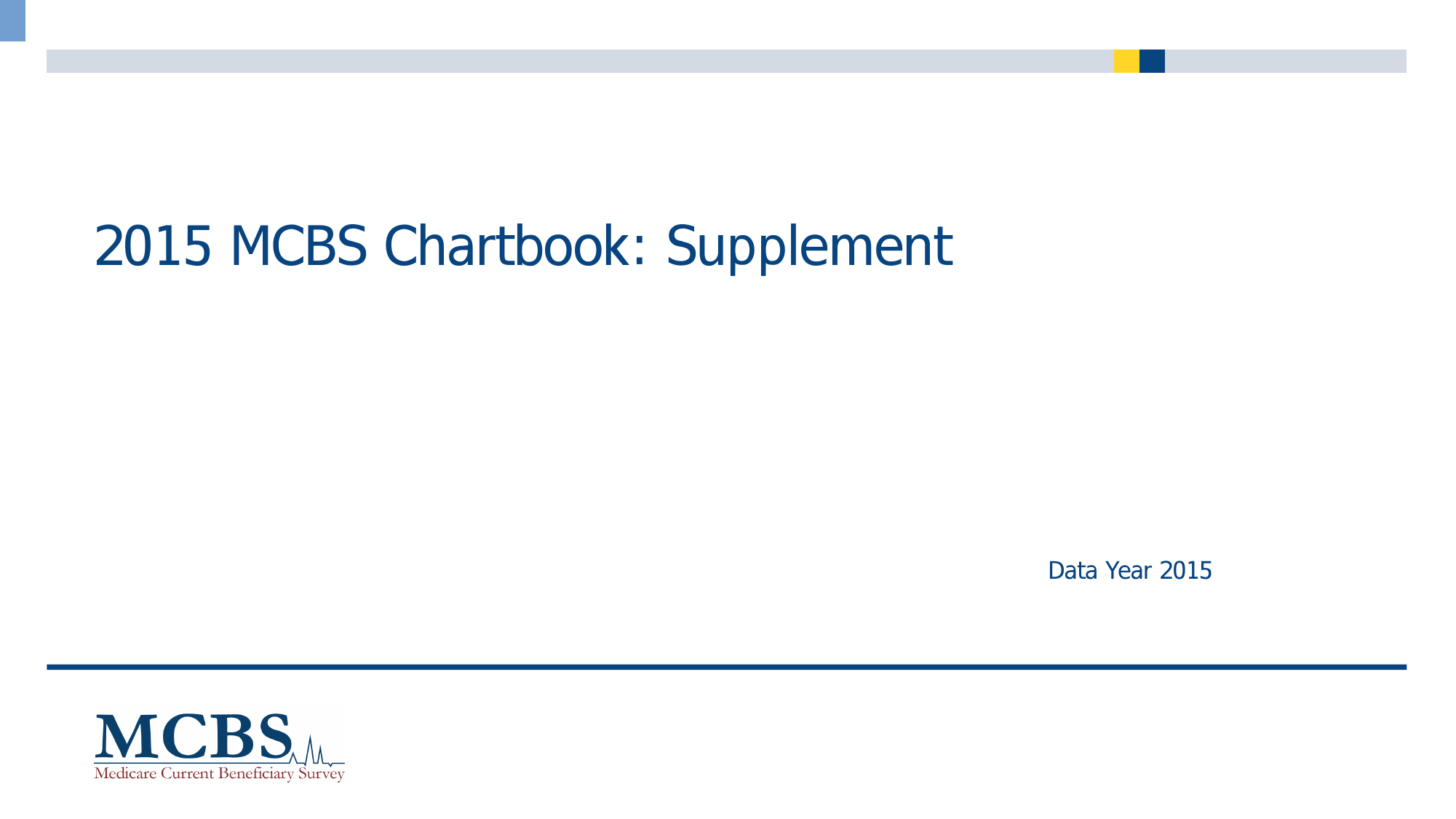

# 2015 MCBS Chartbook: Supplement
Data Year 2015